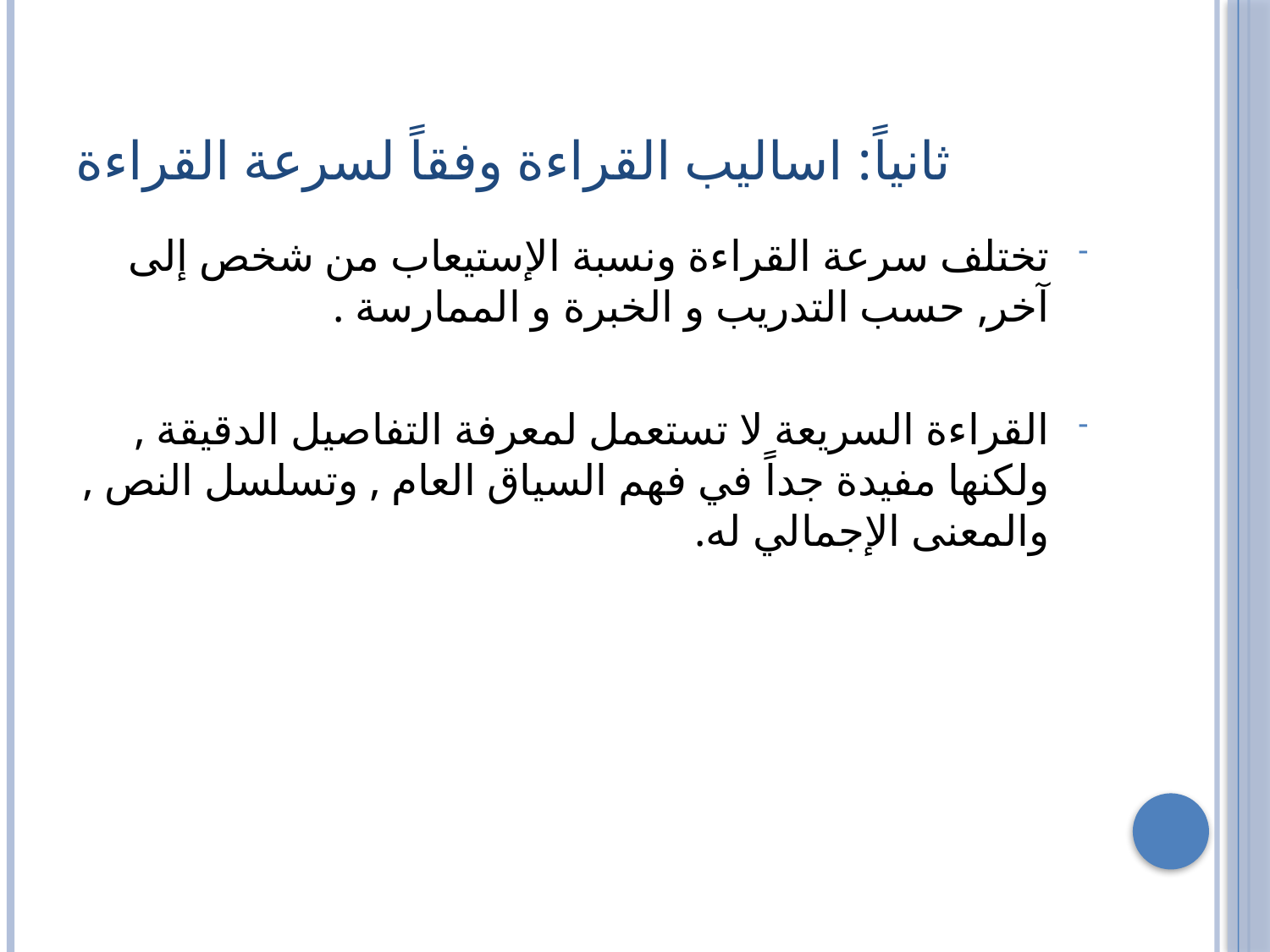

# ثانياً: اساليب القراءة وفقاً لسرعة القراءة
تختلف سرعة القراءة ونسبة الإستيعاب من شخص إلى آخر, حسب التدريب و الخبرة و الممارسة .

القراءة السريعة لا تستعمل لمعرفة التفاصيل الدقيقة , ولكنها مفيدة جداً في فهم السياق العام , وتسلسل النص , والمعنى الإجمالي له.